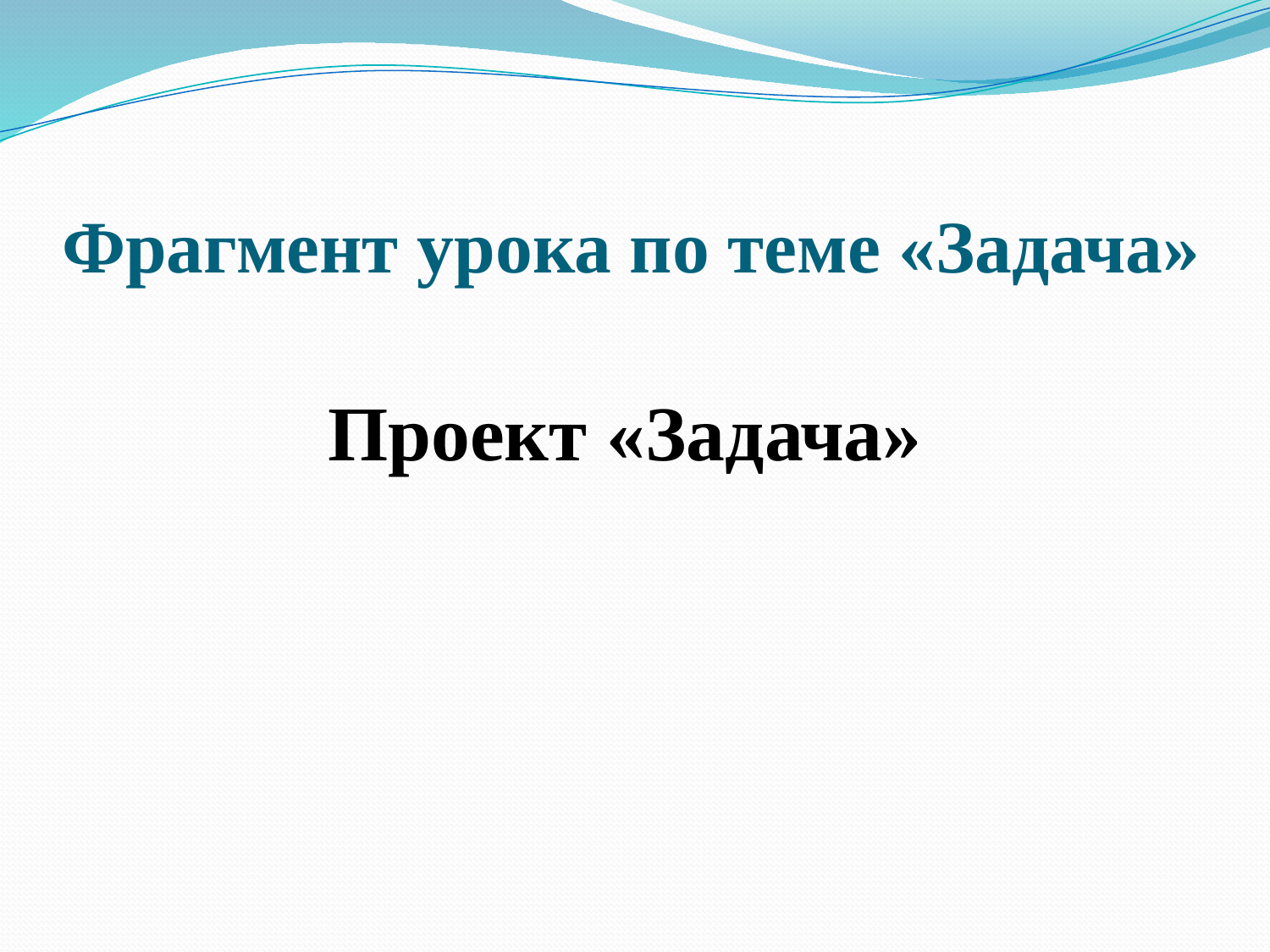

# Фрагмент урока по теме «Задача»

Проект «Задача»